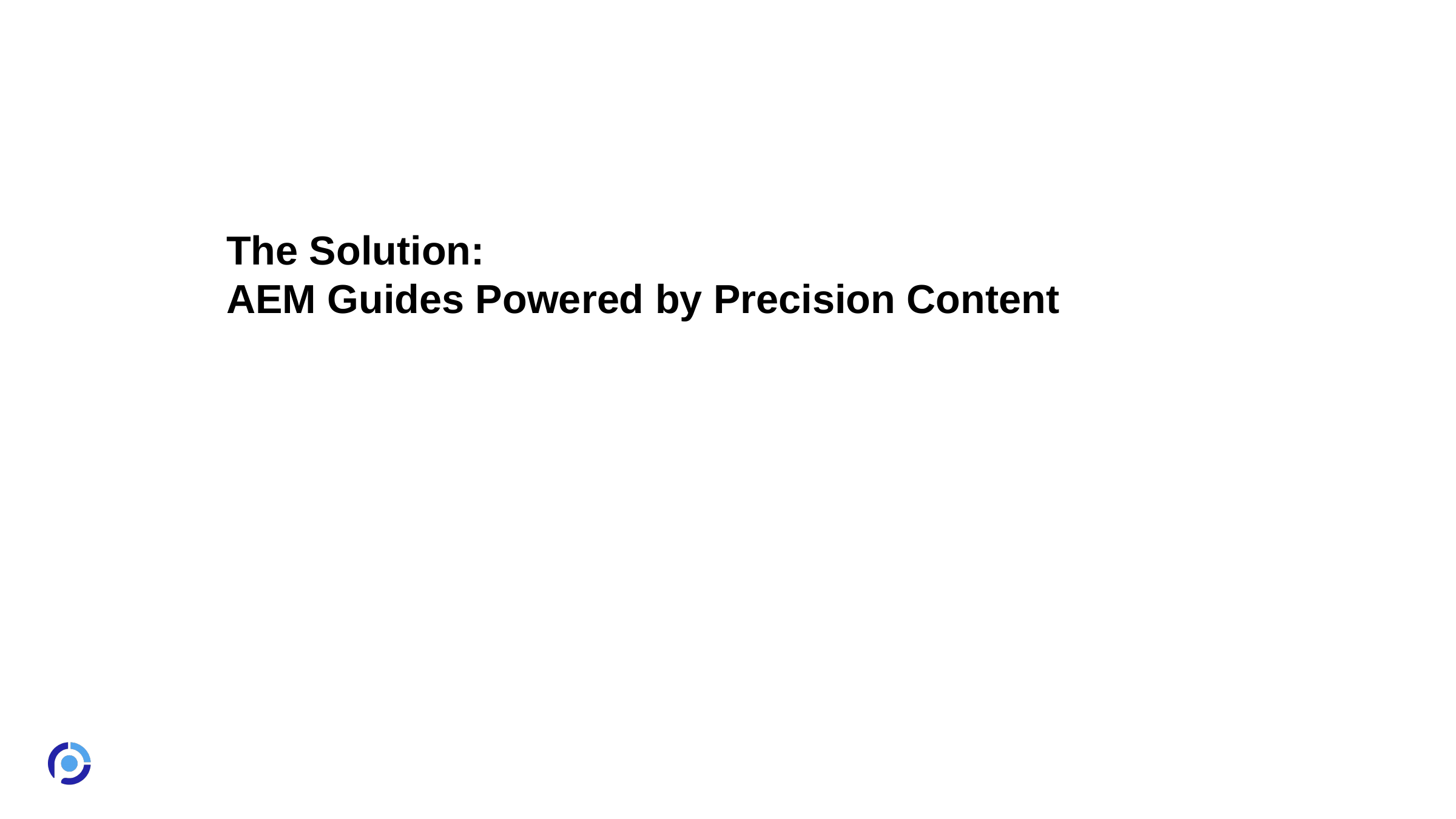

The Solution:
AEM Guides Powered by Precision Content